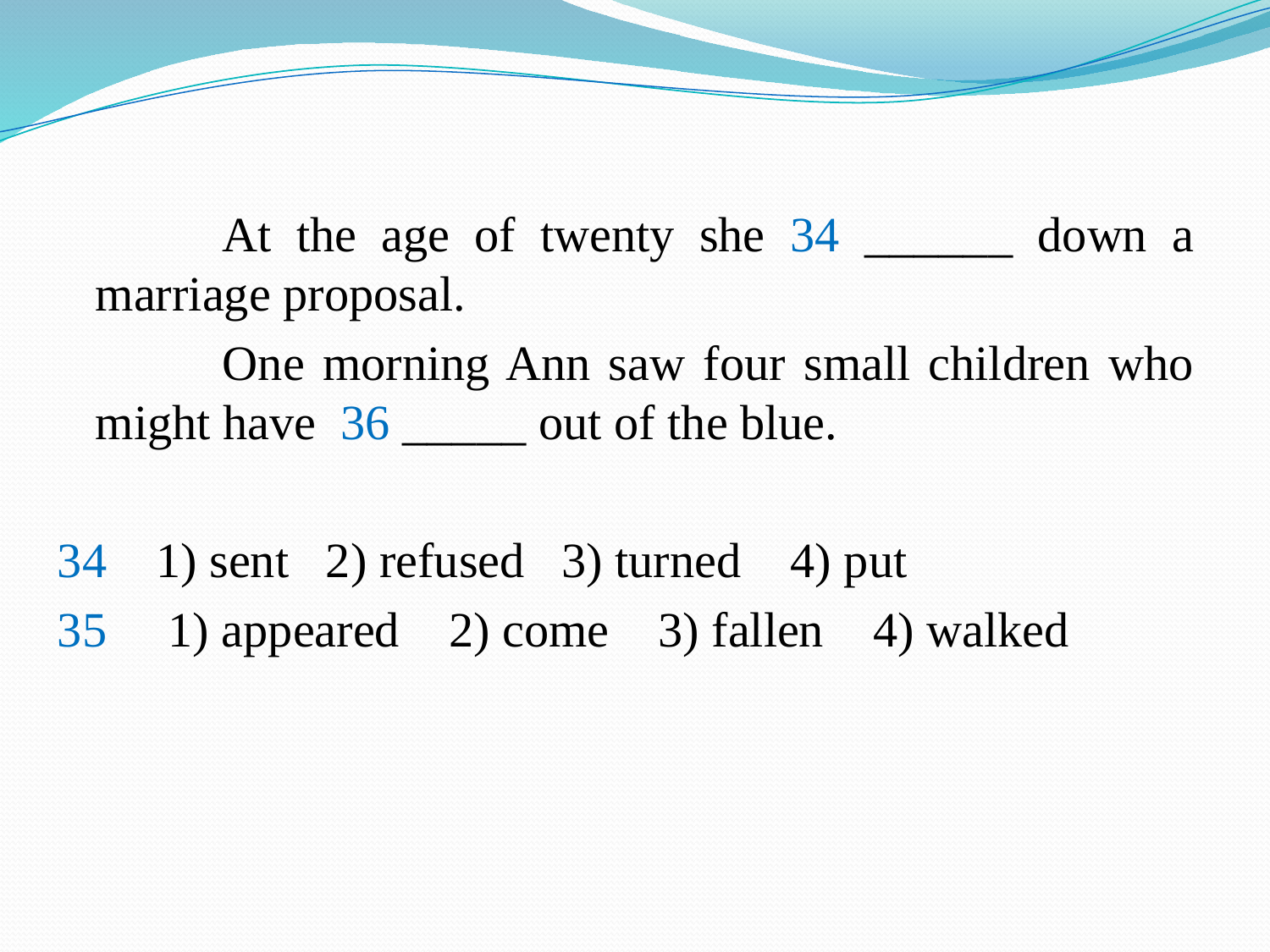

#
		At the age of twenty she 34 ______ down a marriage proposal.
		One morning Ann saw four small children who might have  36 _____ out of the blue.

34    1) sent   2) refused   3) turned    4) put
35     1) appeared    2) come    3) fallen    4) walked